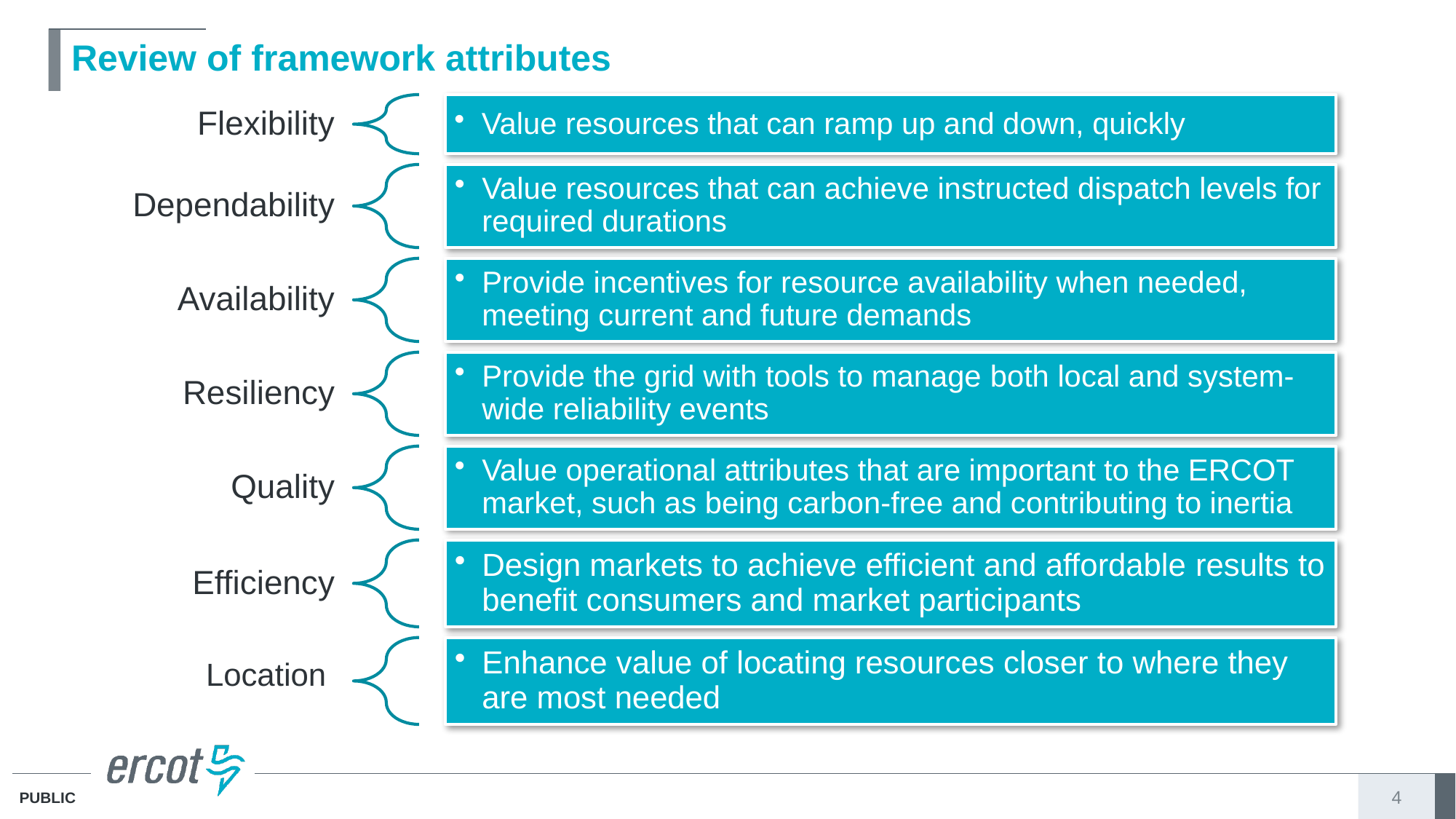

# Review of framework attributes
Flexibility
Value resources that can ramp up and down, quickly
Dependability
Value resources that can achieve instructed dispatch levels for required durations
Availability
Provide incentives for resource availability when needed, meeting current and future demands
Resiliency
Provide the grid with tools to manage both local and system-wide reliability events
Quality
Value operational attributes that are important to the ERCOT market, such as being carbon-free and contributing to inertia
Efficiency
Design markets to achieve efficient and affordable results to benefit consumers and market participants
Location
Enhance value of locating resources closer to where they are most needed
4